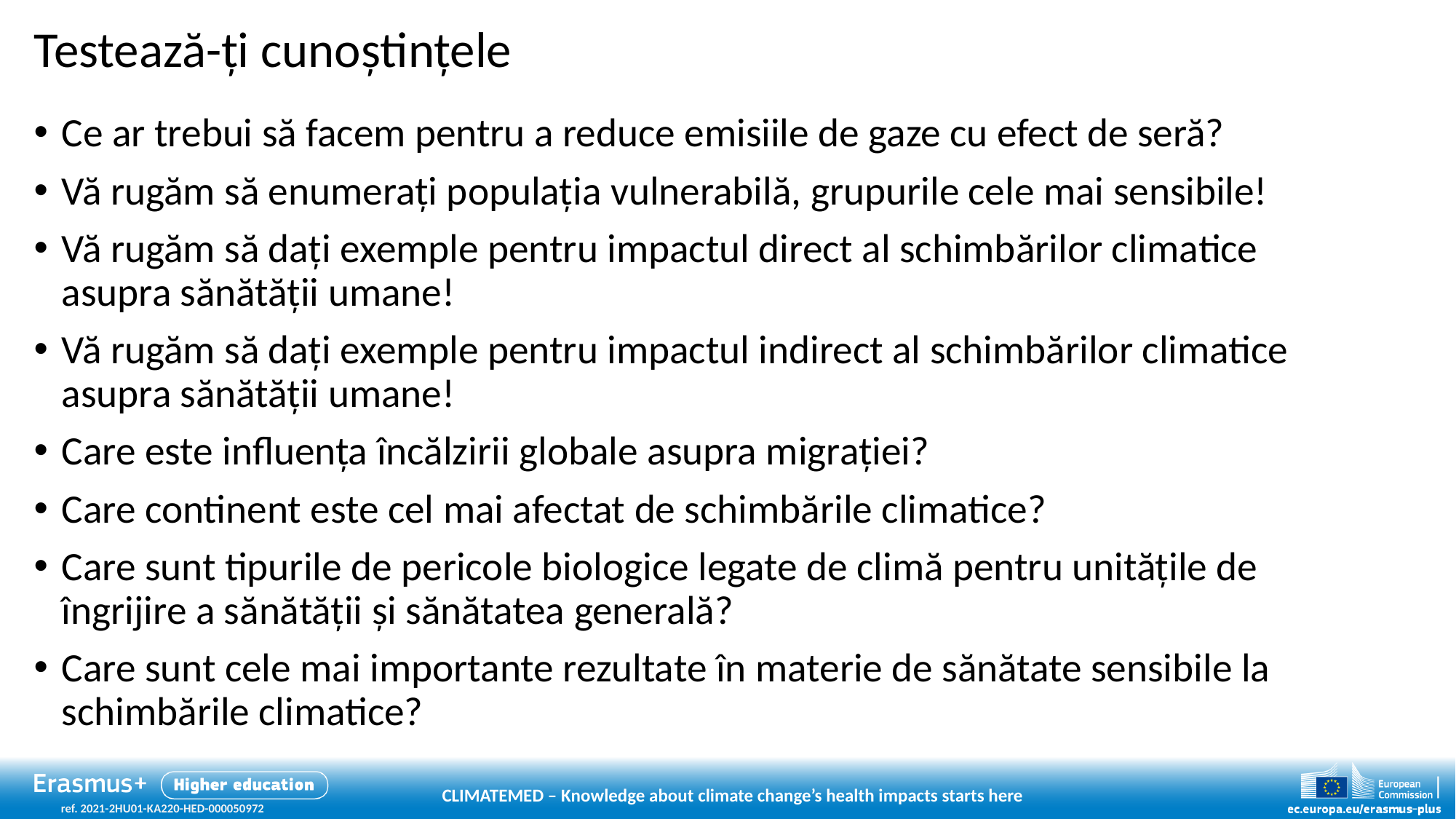

# Testează-ți cunoștințele
Ce ar trebui să facem pentru a reduce emisiile de gaze cu efect de seră?
Vă rugăm să enumerați populația vulnerabilă, grupurile cele mai sensibile!
Vă rugăm să dați exemple pentru impactul direct al schimbărilor climatice asupra sănătății umane!
Vă rugăm să dați exemple pentru impactul indirect al schimbărilor climatice asupra sănătății umane!
Care este influența încălzirii globale asupra migrației?
Care continent este cel mai afectat de schimbările climatice?
Care sunt tipurile de pericole biologice legate de climă pentru unitățile de îngrijire a sănătății și sănătatea generală?
Care sunt cele mai importante rezultate în materie de sănătate sensibile la schimbările climatice?